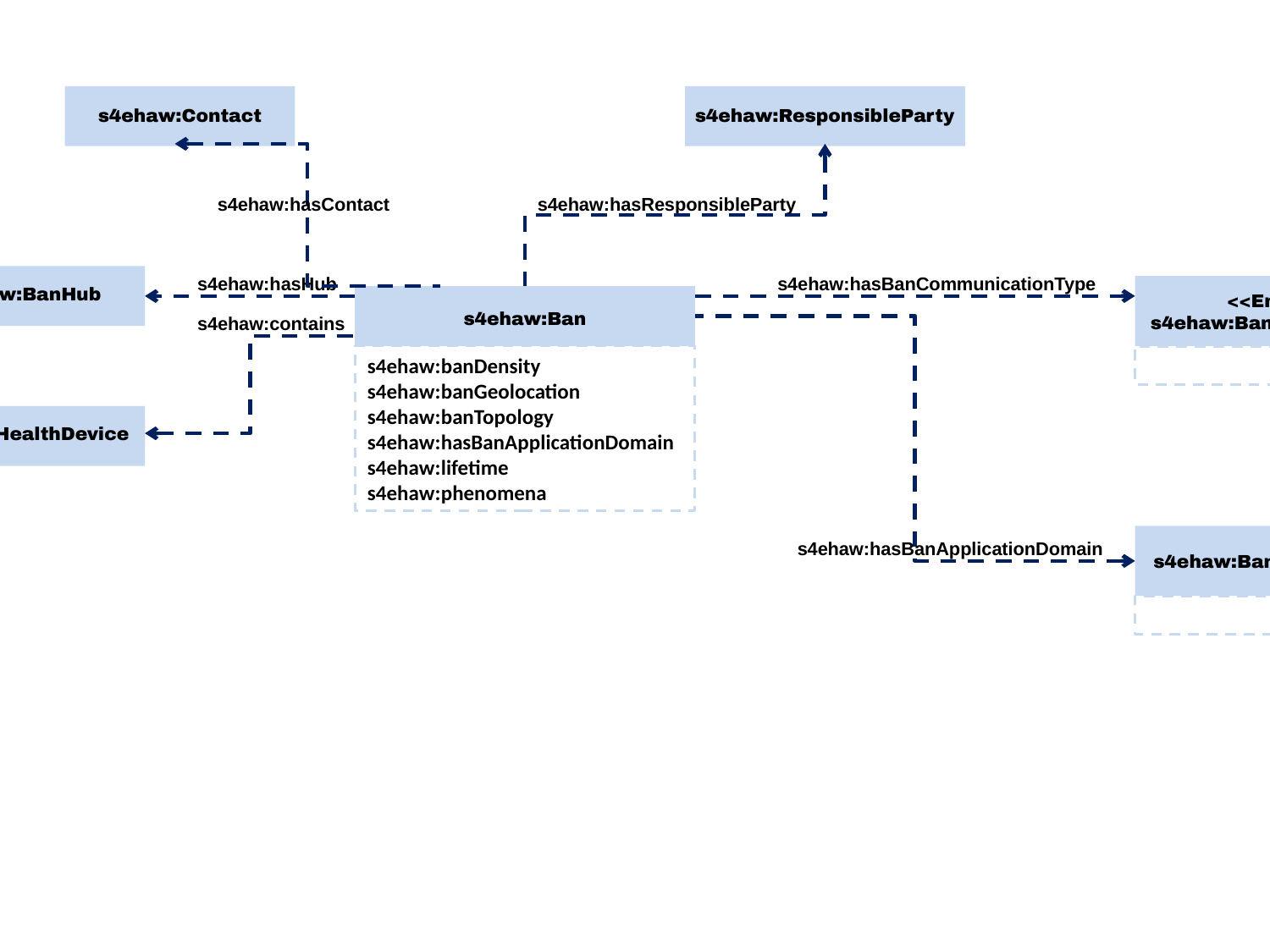

s4ehaw:Contact
s4ehaw:ResponsibleParty

s4ehawPeriodicBanCommunicationType
s4ehaw:hasContact
s4ehaw:hasResponsibleParty
s4ehaw:sendingFrequency

s4ehaw:BanHub
s4ehaw:hasHub
s4ehaw:hasBanCommunicationType

s4ehaw:EventDrivenBanCommunicationType
<<Enumeration>>
s4ehaw:BanCommunicationType

s4ehaw:Ban

s4ehaw:contains
s4ehaw:banDensity
s4ehaw:banGeolocation
s4ehaw:banTopology
s4ehaw:hasBanApplicationDomain
s4ehaw:lifetime
s4ehaw:phenomena

s4ehaw:HealthDevice

s4ehaw:OnRequestBanCommunicationType

s4ehaw:BanApplicationDomain
s4ehaw:hasBanApplicationDomain